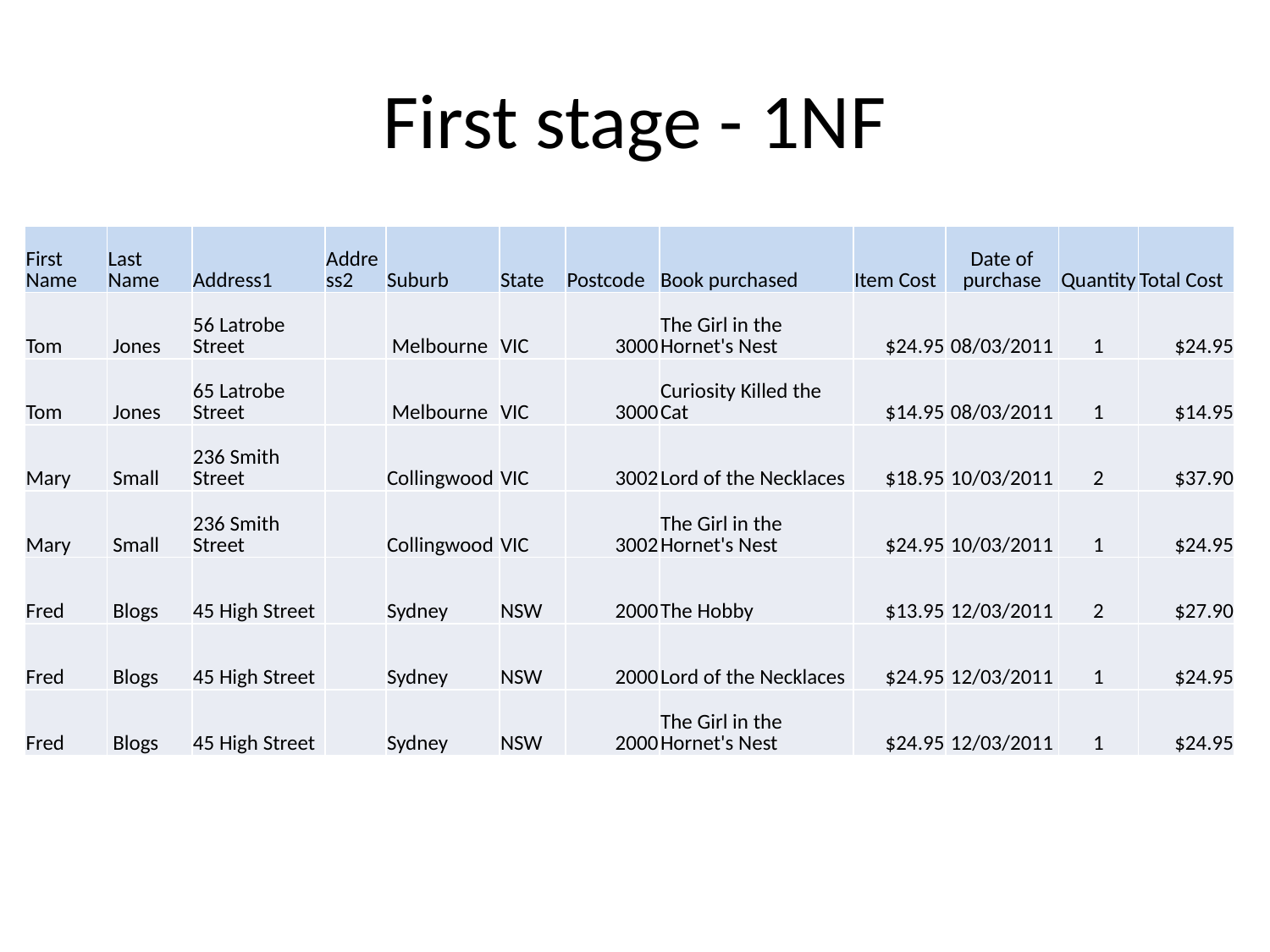

# First stage - 1NF
| First Name | Last Name | Address1 | Address2 | Suburb | State | Postcode | Book purchased | Item Cost | Date of purchase | Quantity | Total Cost |
| --- | --- | --- | --- | --- | --- | --- | --- | --- | --- | --- | --- |
| Tom | Jones | 56 Latrobe Street |  | Melbourne | VIC | 3000 | The Girl in the Hornet's Nest | $24.95 | 08/03/2011 | 1 | $24.95 |
| Tom | Jones | 65 Latrobe Street |  | Melbourne | VIC | 3000 | Curiosity Killed the Cat | $14.95 | 08/03/2011 | 1 | $14.95 |
| Mary | Small | 236 Smith Street |  | Collingwood | VIC | 3002 | Lord of the Necklaces | $18.95 | 10/03/2011 | 2 | $37.90 |
| Mary | Small | 236 Smith Street |  | Collingwood | VIC | 3002 | The Girl in the Hornet's Nest | $24.95 | 10/03/2011 | 1 | $24.95 |
| Fred | Blogs | 45 High Street |  | Sydney | NSW | 2000 | The Hobby | $13.95 | 12/03/2011 | 2 | $27.90 |
| Fred | Blogs | 45 High Street |  | Sydney | NSW | 2000 | Lord of the Necklaces | $24.95 | 12/03/2011 | 1 | $24.95 |
| Fred | Blogs | 45 High Street |  | Sydney | NSW | 2000 | The Girl in the Hornet's Nest | $24.95 | 12/03/2011 | 1 | $24.95 |